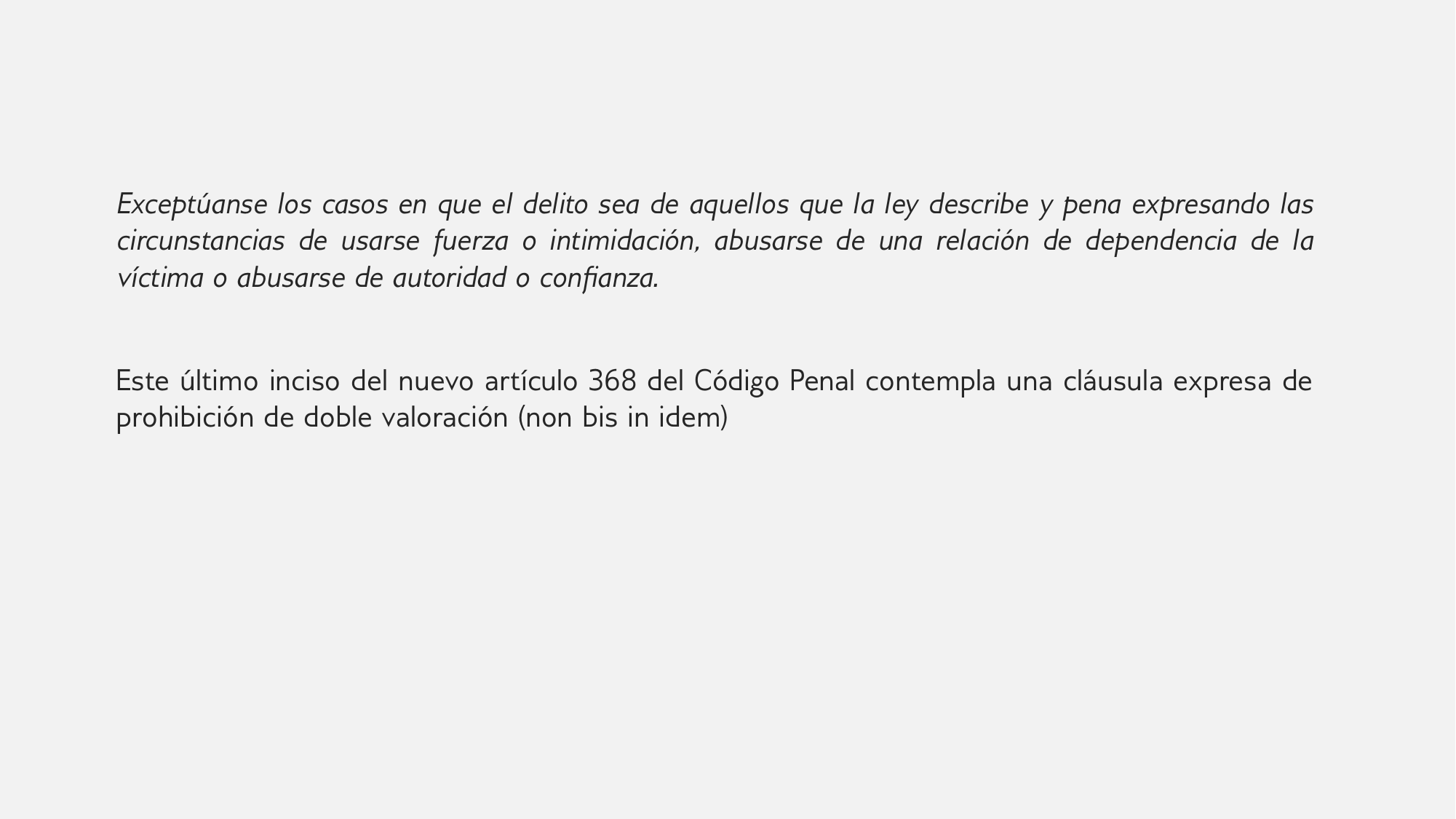

Exceptúanse los casos en que el delito sea de aquellos que la ley describe y pena expresando las circunstancias de usarse fuerza o intimidación, abusarse de una relación de dependencia de la víctima o abusarse de autoridad o confianza.

Este último inciso del nuevo artículo 368 del Código Penal contempla una cláusula expresa de prohibición de doble valoración (non bis in idem)